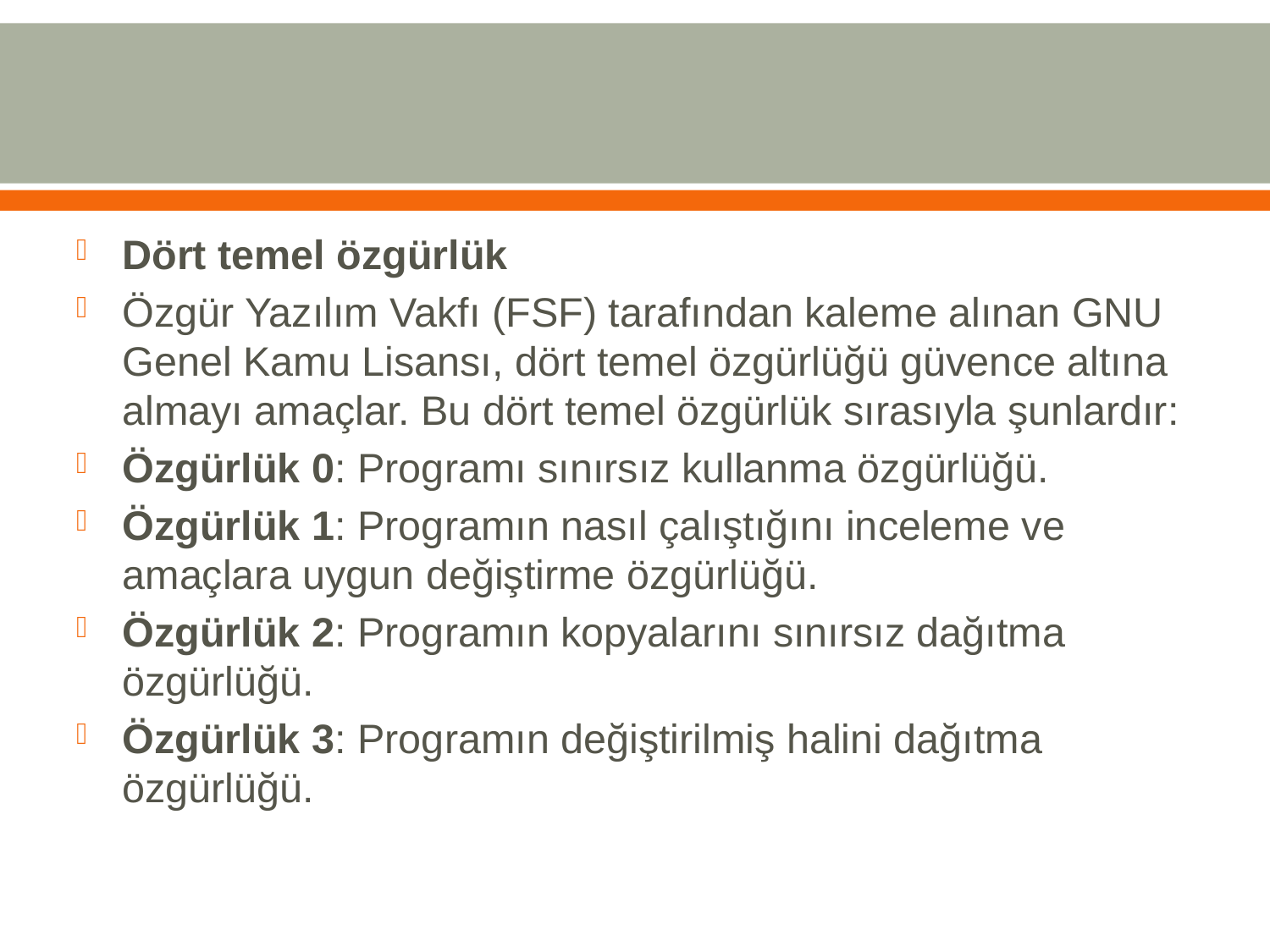

#
Dört temel özgürlük
Özgür Yazılım Vakfı (FSF) tarafından kaleme alınan GNU Genel Kamu Lisansı, dört temel özgürlüğü güvence altına almayı amaçlar. Bu dört temel özgürlük sırasıyla şunlardır:
Özgürlük 0: Programı sınırsız kullanma özgürlüğü.
Özgürlük 1: Programın nasıl çalıştığını inceleme ve amaçlara uygun değiştirme özgürlüğü.
Özgürlük 2: Programın kopyalarını sınırsız dağıtma özgürlüğü.
Özgürlük 3: Programın değiştirilmiş halini dağıtma özgürlüğü.